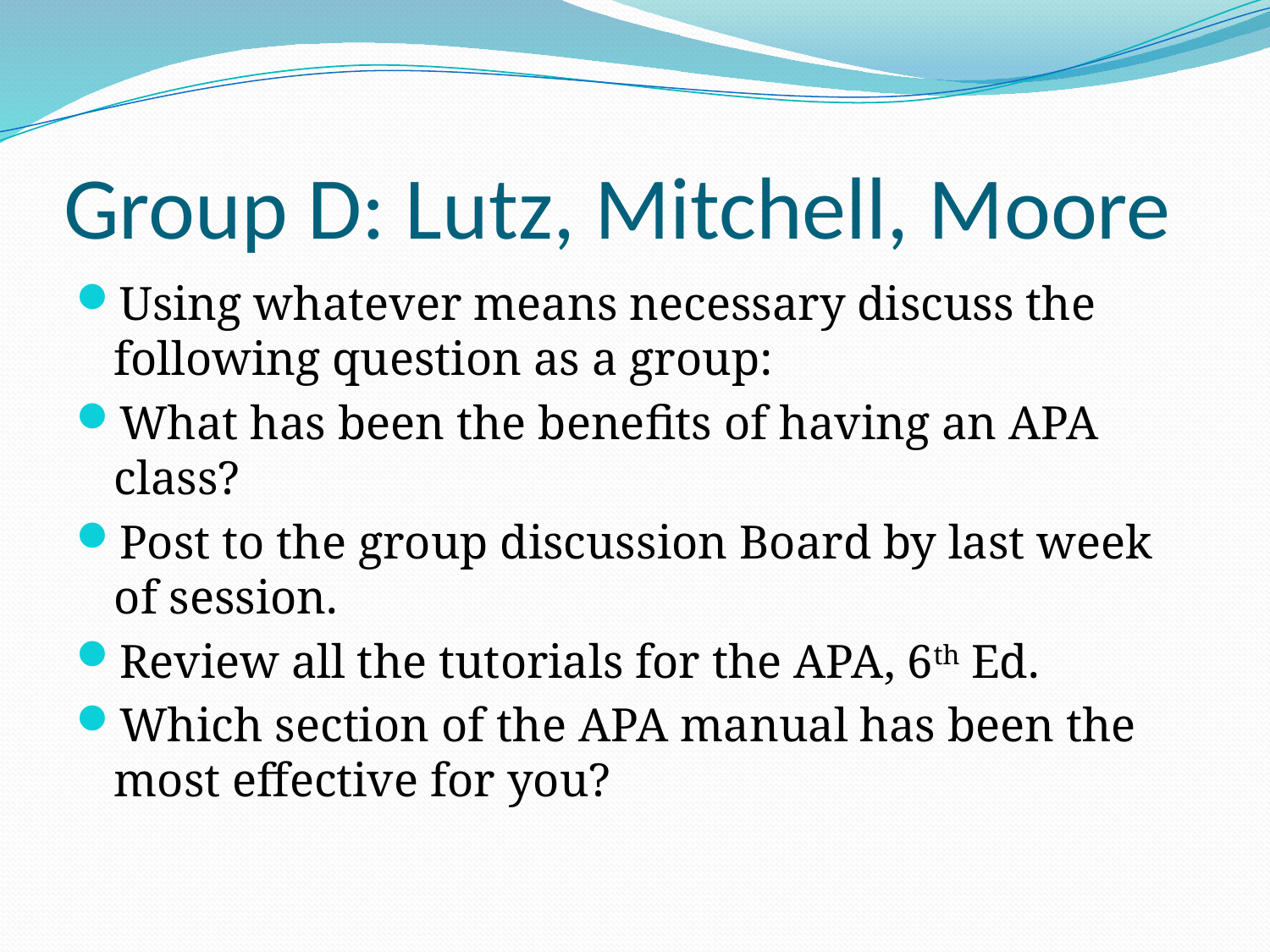

# Group D: Lutz, Mitchell, Moore
Using whatever means necessary discuss the following question as a group:
What has been the benefits of having an APA class?
Post to the group discussion Board by last week of session.
Review all the tutorials for the APA, 6th Ed.
Which section of the APA manual has been the most effective for you?